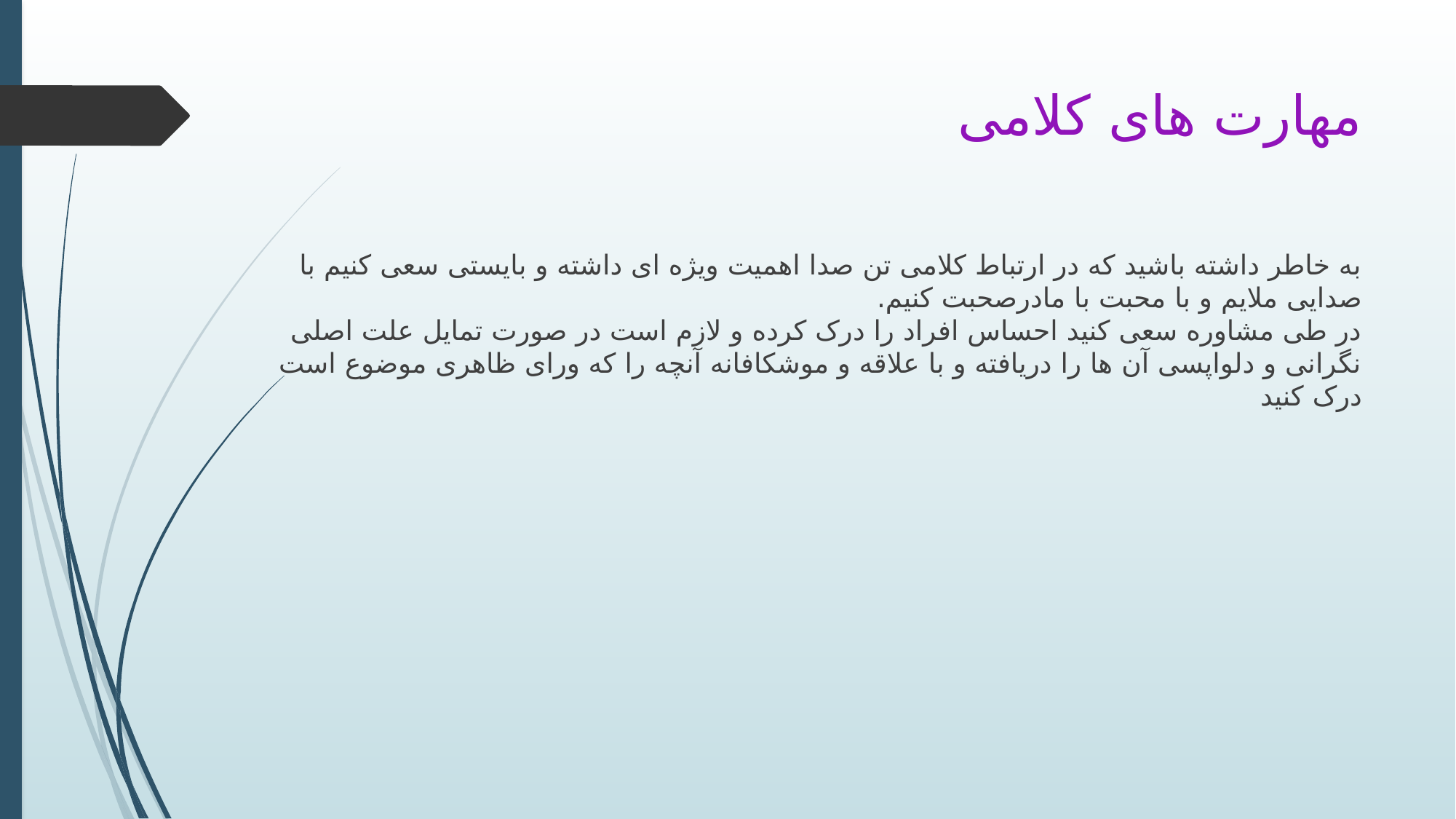

# مهارت های کلامی
به خاطر داشته باشید که در ارتباط کلامی تن صدا اهمیت ویژه ای داشته و بایستی سعی کنیم با صدایی ملایم و با محبت با مادرصحبت کنیم.
در طی مشاوره سعی کنید احساس افراد را درک کرده و لازم است در صورت تمایل علت اصلی نگرانی و دلواپسی آن ها را دریافته و با علاقه و موشکافانه آنچه را که ورای ظاهری موضوع است درک کنید